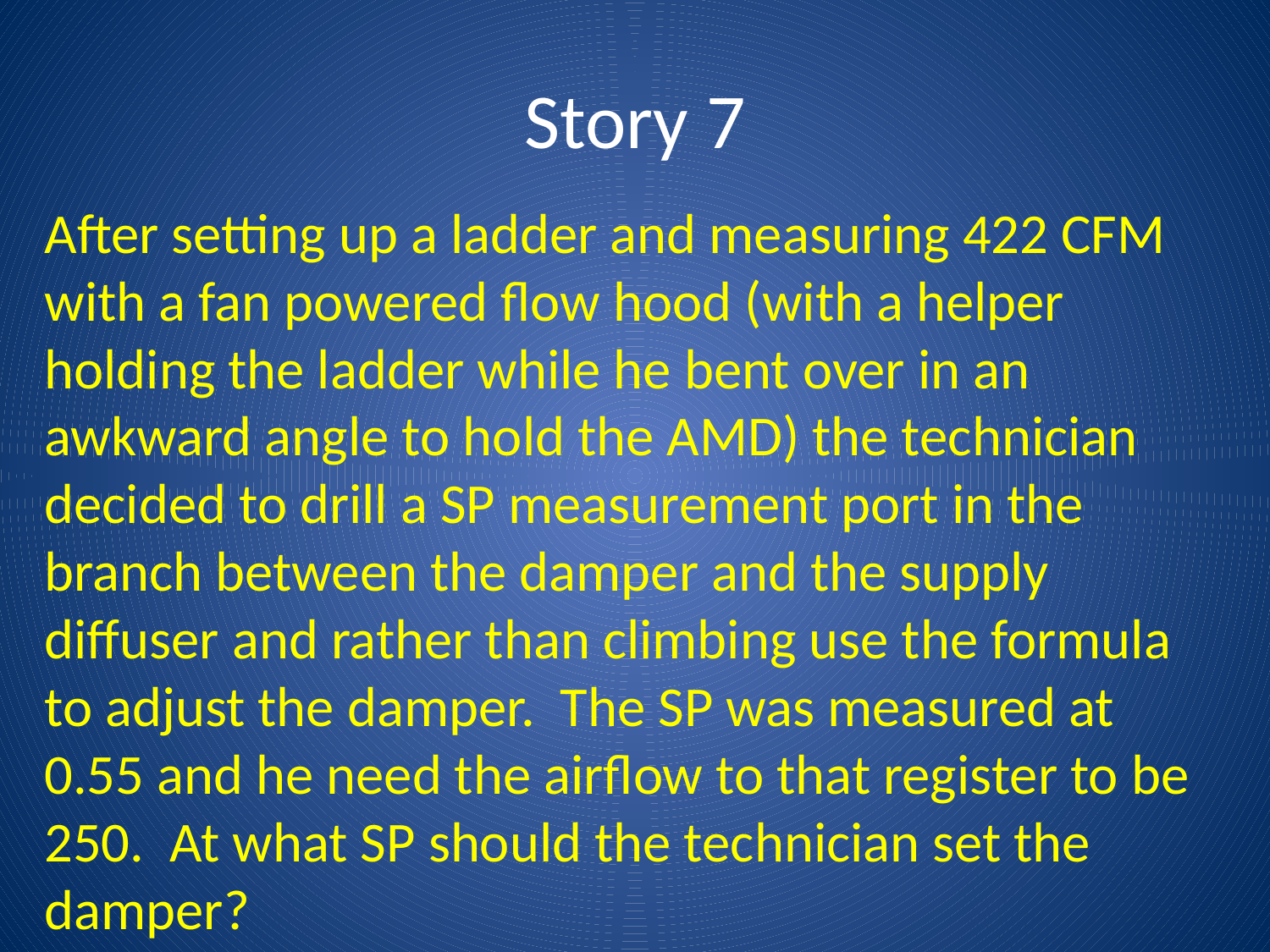

# Story 7
After setting up a ladder and measuring 422 CFM with a fan powered flow hood (with a helper holding the ladder while he bent over in an awkward angle to hold the AMD) the technician decided to drill a SP measurement port in the branch between the damper and the supply diffuser and rather than climbing use the formula to adjust the damper.  The SP was measured at 0.55 and he need the airflow to that register to be 250.  At what SP should the technician set the damper?